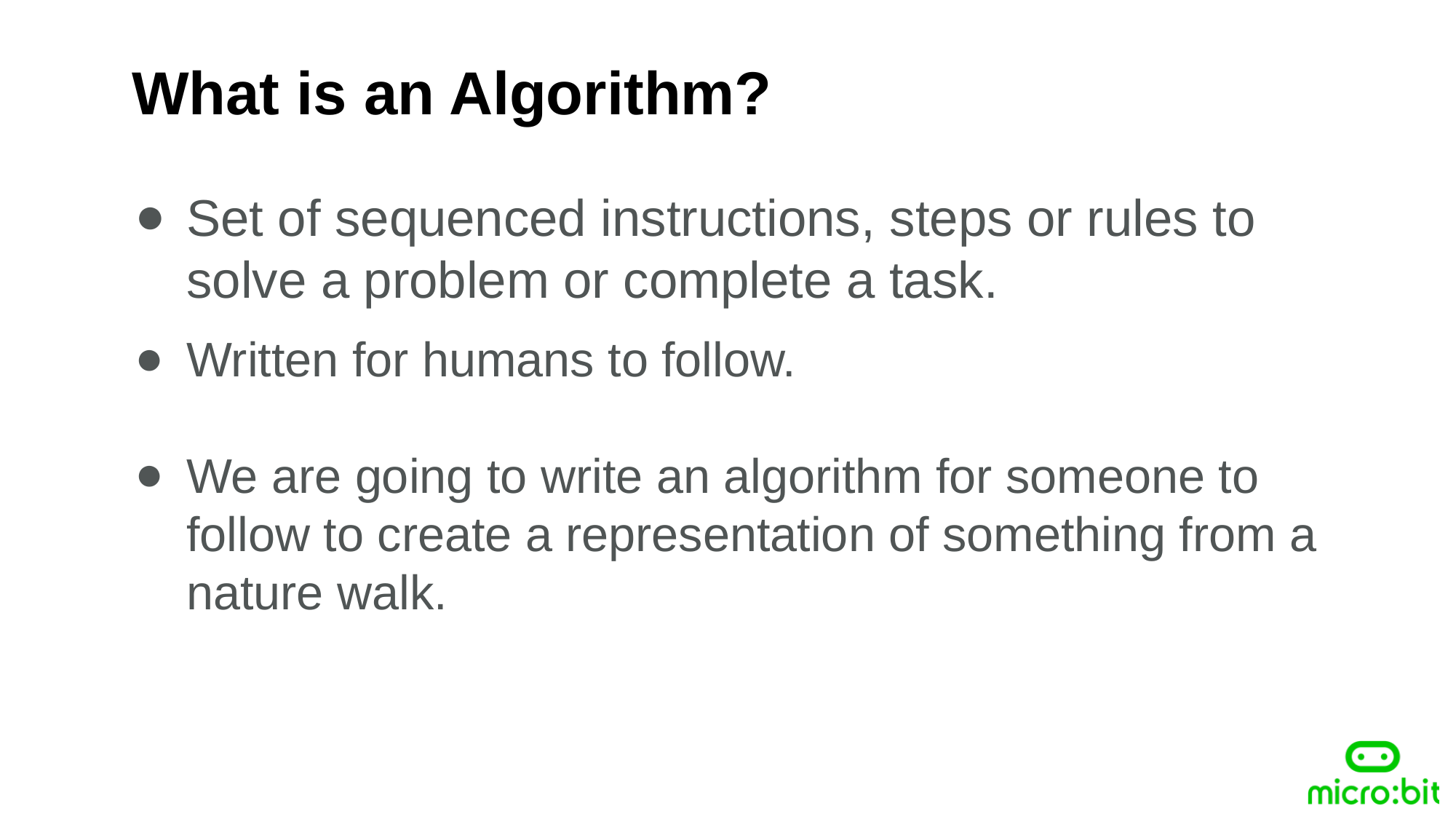

What is an Algorithm?

Set of sequenced instructions, steps or rules to solve a problem or complete a task.

Written for humans to follow.

We are going to write an algorithm for someone to follow to create a representation of something from a nature walk.